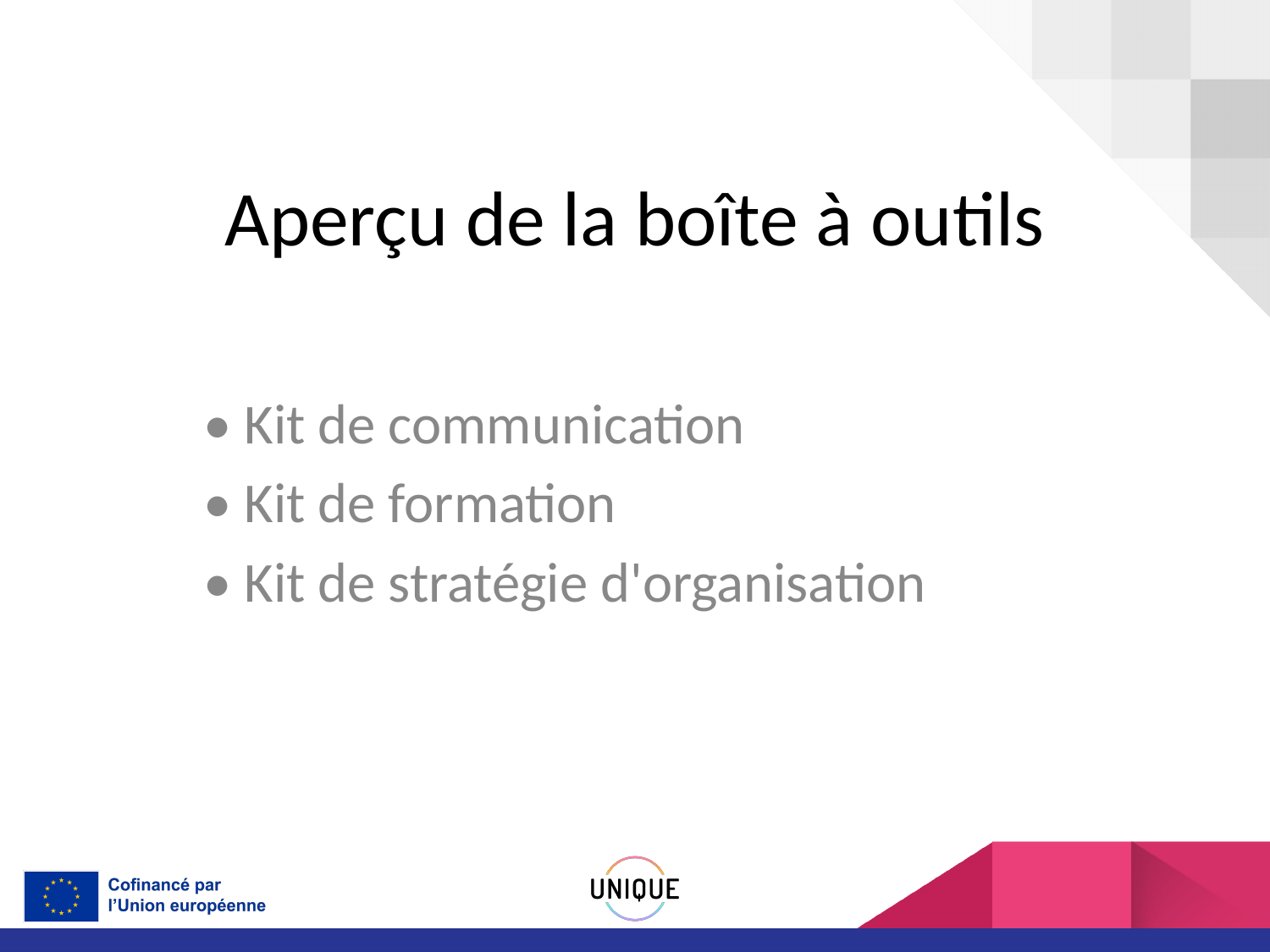

# Aperçu de la boîte à outils
• Kit de communication
• Kit de formation
• Kit de stratégie d'organisation